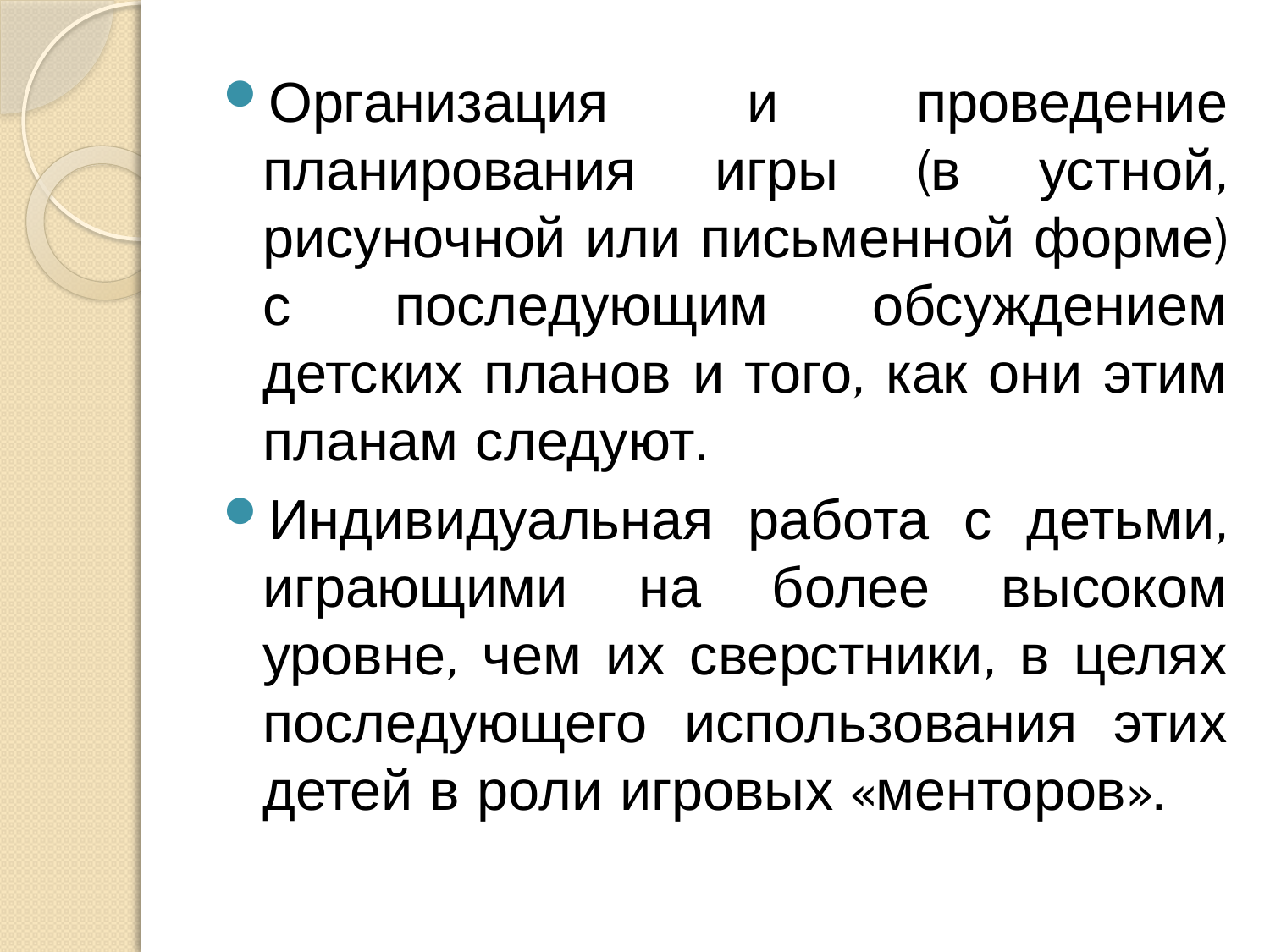

Организация и проведение планирования игры (в устной, рисуночной или письменной форме) с последующим обсуждением детских планов и того, как они этим планам следуют.
Индивидуальная работа с детьми, играющими на более высоком уровне, чем их сверстники, в целях последующего использования этих детей в роли игровых «менторов».